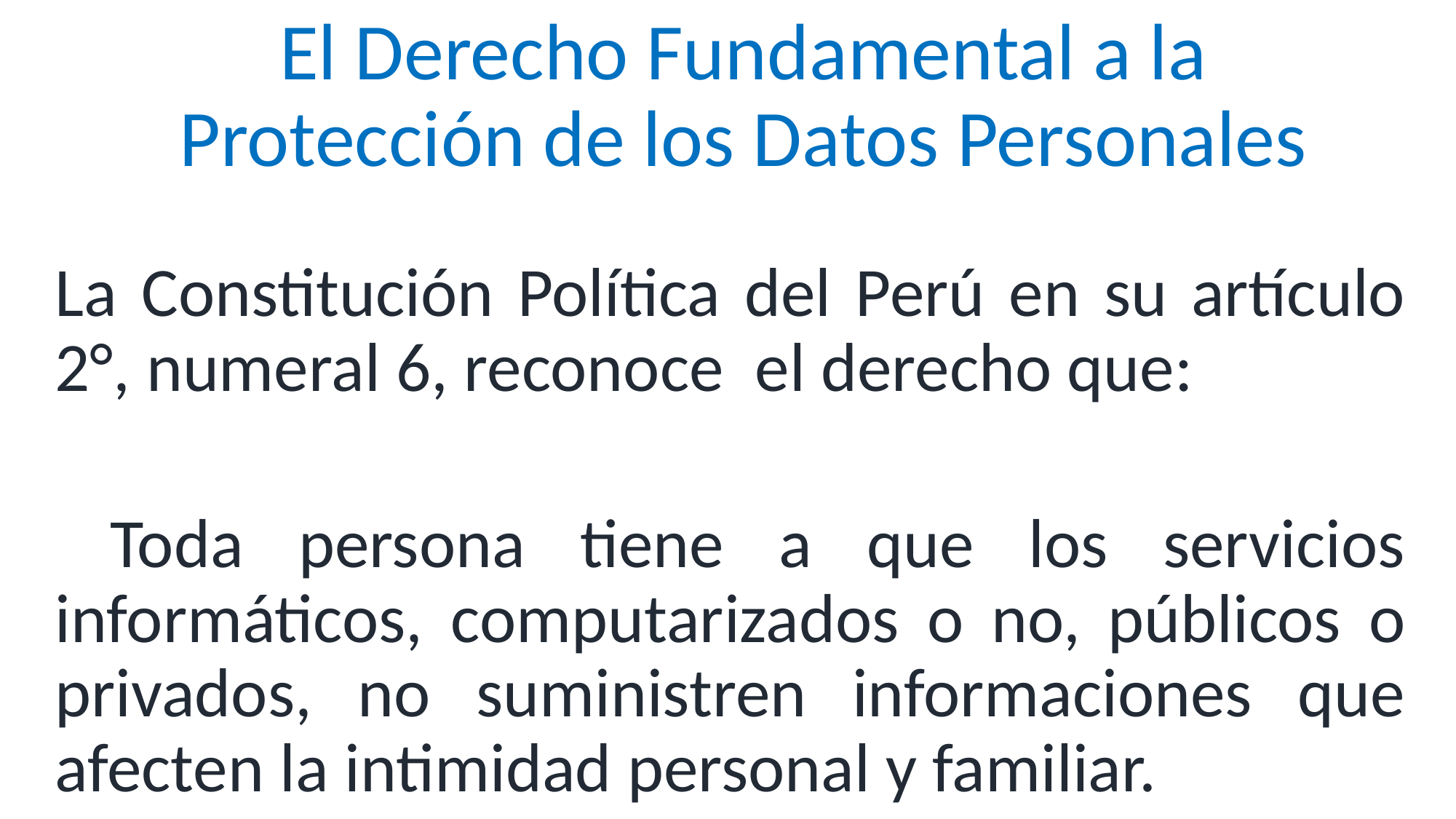

# El Derecho Fundamental a la Protección de los Datos Personales
La Constitución Política del Perú en su artículo 2°, numeral 6, reconoce  el derecho que:

 Toda persona tiene a que los servicios informáticos, computarizados o no, públicos o privados, no suministren informaciones que afecten la intimidad personal y familiar.